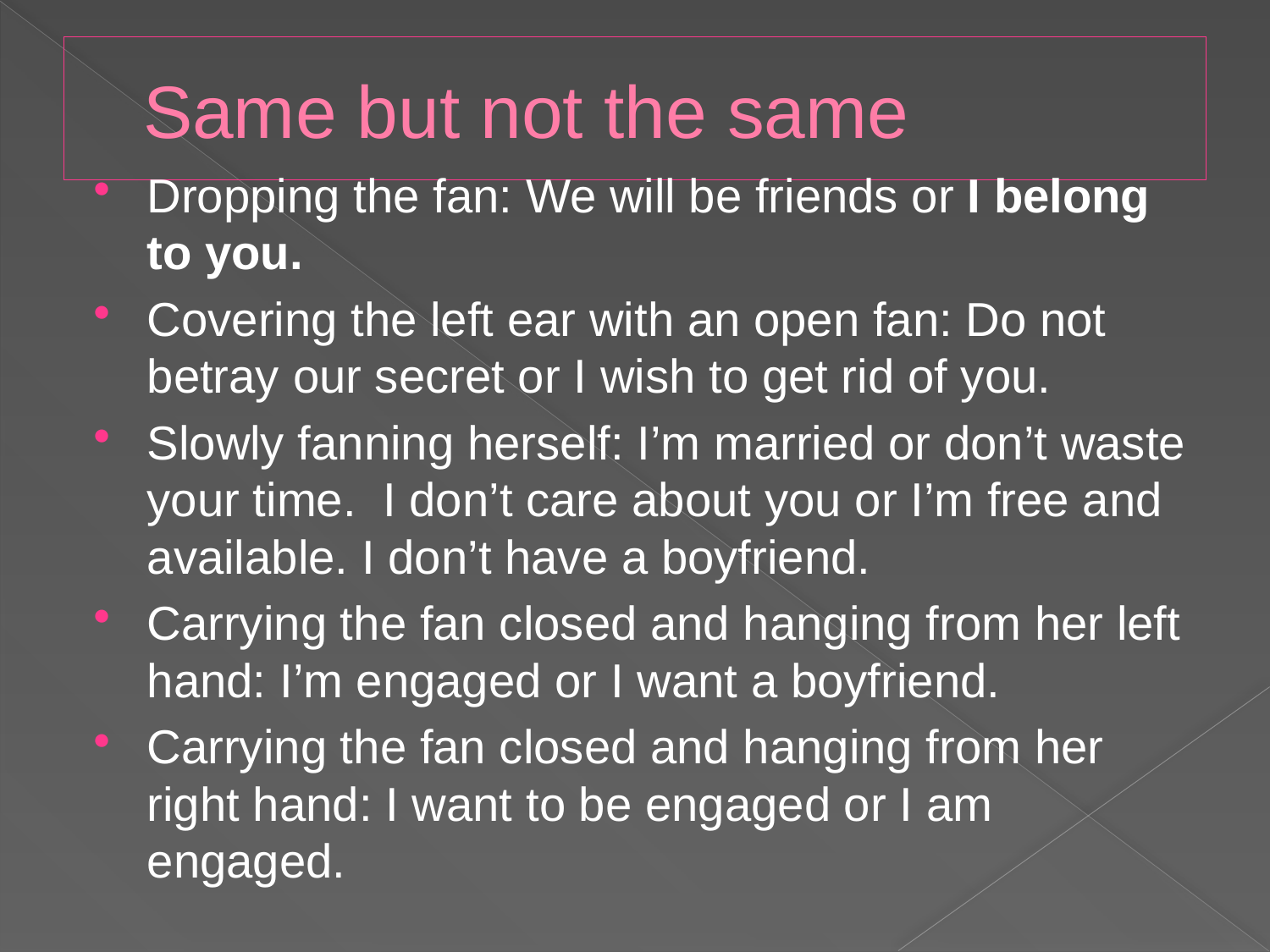

# Same but not the same
Dropping the fan: We will be friends or I belong to you.
Covering the left ear with an open fan: Do not betray our secret or I wish to get rid of you.
Slowly fanning herself: I’m married or don’t waste your time.  I don’t care about you or I’m free and available. I don’t have a boyfriend.
Carrying the fan closed and hanging from her left hand: I’m engaged or I want a boyfriend.
Carrying the fan closed and hanging from her right hand: I want to be engaged or I am engaged.